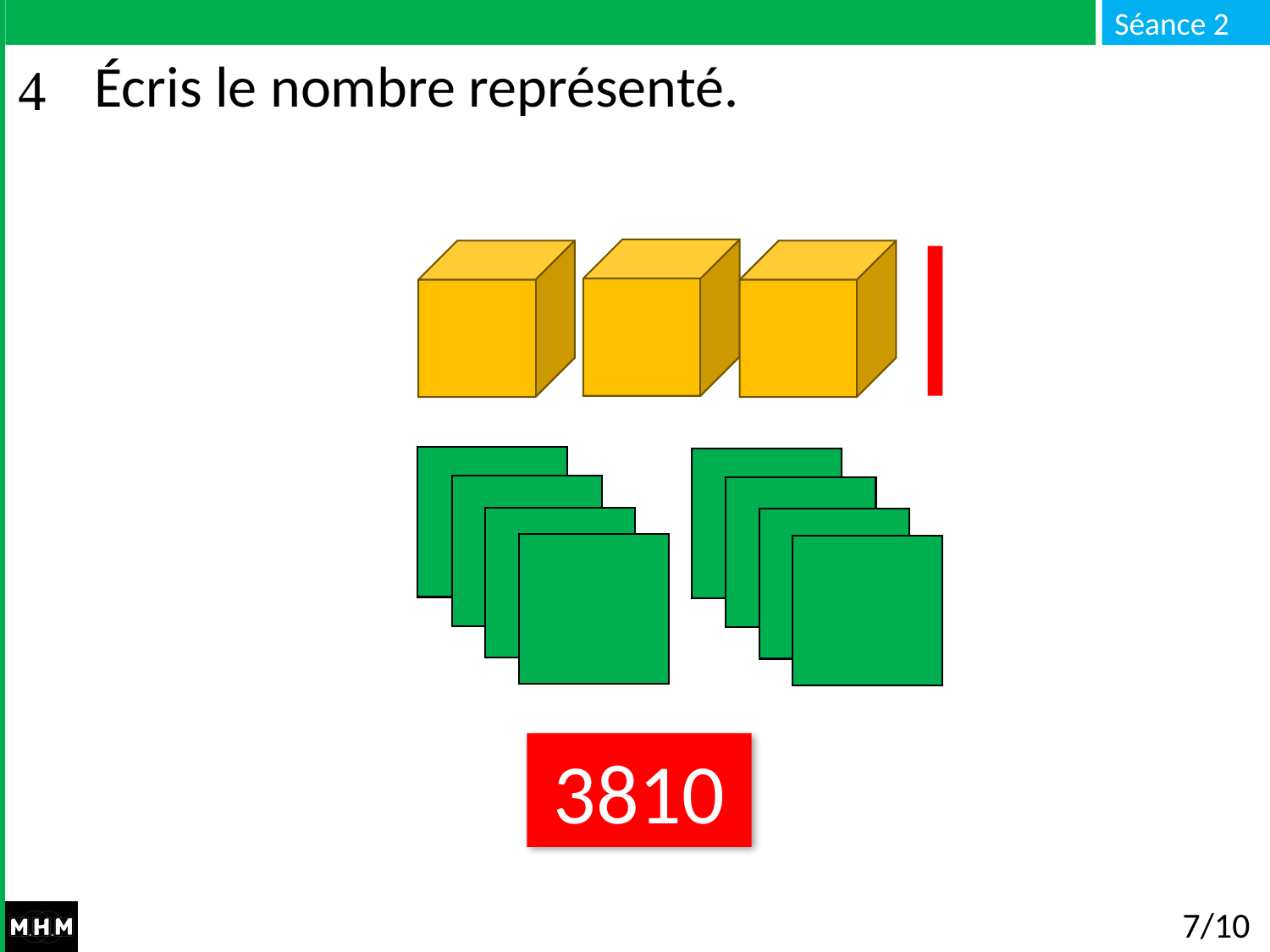

# Écris le nombre représenté.

3810
7/10